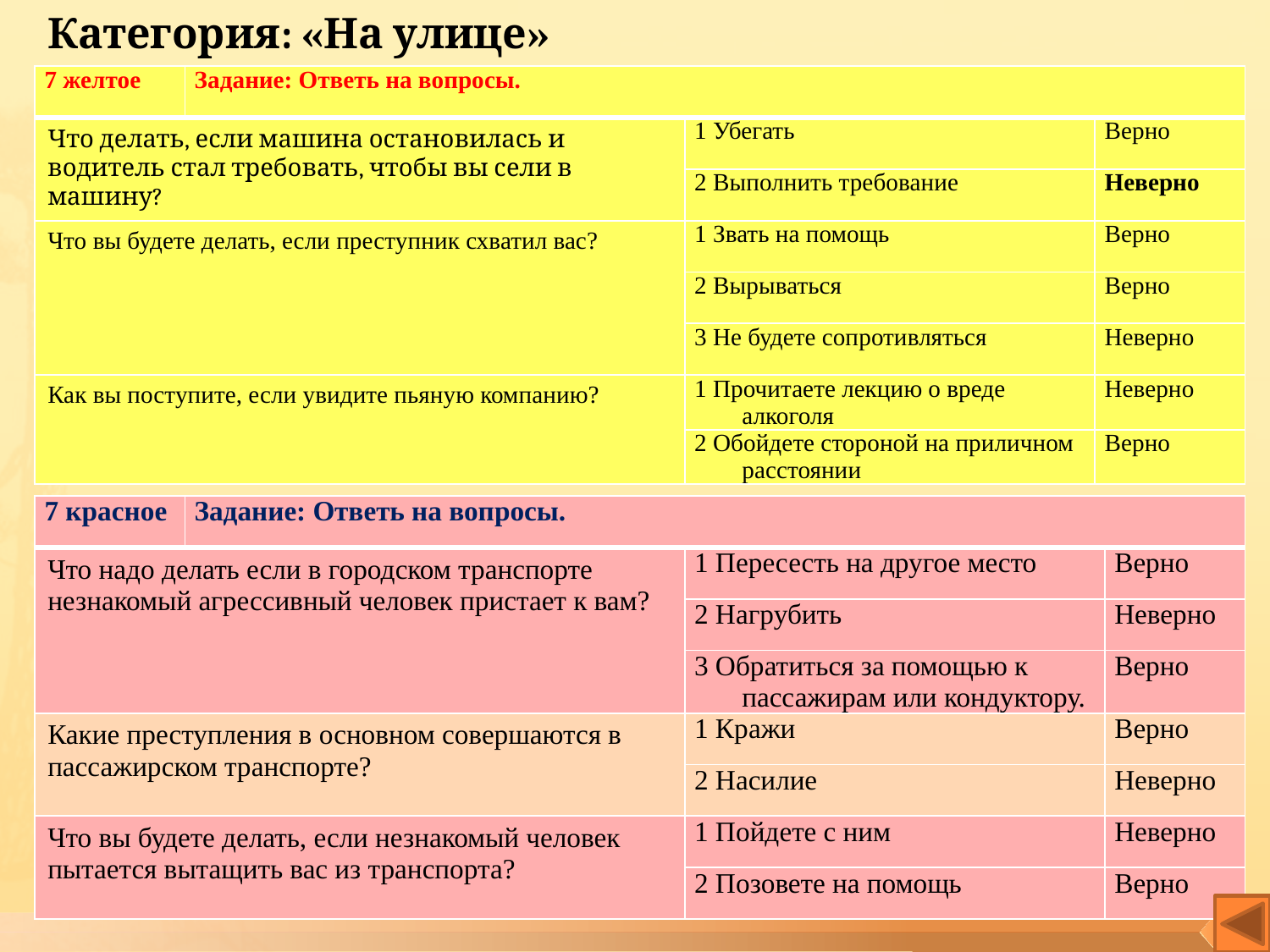

Категория: «На улице»

| 7 желтое | Задание: Ответь на вопросы. |  |  |
| --- | --- | --- | --- |
| Что делать, если машина остановилась и водитель стал требовать, чтобы вы сели в машину? |  | 1 Убегать | Верно |
|  |  | 2 Выполнить требование | Неверно |
| Что вы будете делать, если преступник схватил вас? |  | 1 Звать на помощь | Верно |
|  |  | 2 Вырываться | Верно |
|  |  | 3 Не будете сопротивляться | Неверно |
| Как вы поступите, если увидите пьяную компанию? |  | 1 Прочитаете лекцию о вреде алкоголя | Неверно |
|  |  | 2 Обойдете стороной на приличном расстоянии | Верно |
| 7 красное | Задание: Ответь на вопросы. |  |  |
| --- | --- | --- | --- |
| Что надо делать если в городском транспорте незнакомый агрессивный человек пристает к вам? |  | 1 Пересесть на другое место | Верно |
|  |  | 2 Нагрубить | Неверно |
|  |  | 3 Обратиться за помощью к пассажирам или кондуктору. | Верно |
| Какие преступления в основном совершаются в пассажирском транспорте? |  | 1 Кражи | Верно |
|  |  | 2 Насилие | Неверно |
| Что вы будете делать, если незнакомый человек пытается вытащить вас из транспорта? |  | 1 Пойдете с ним | Неверно |
|  |  | 2 Позовете на помощь | Верно |